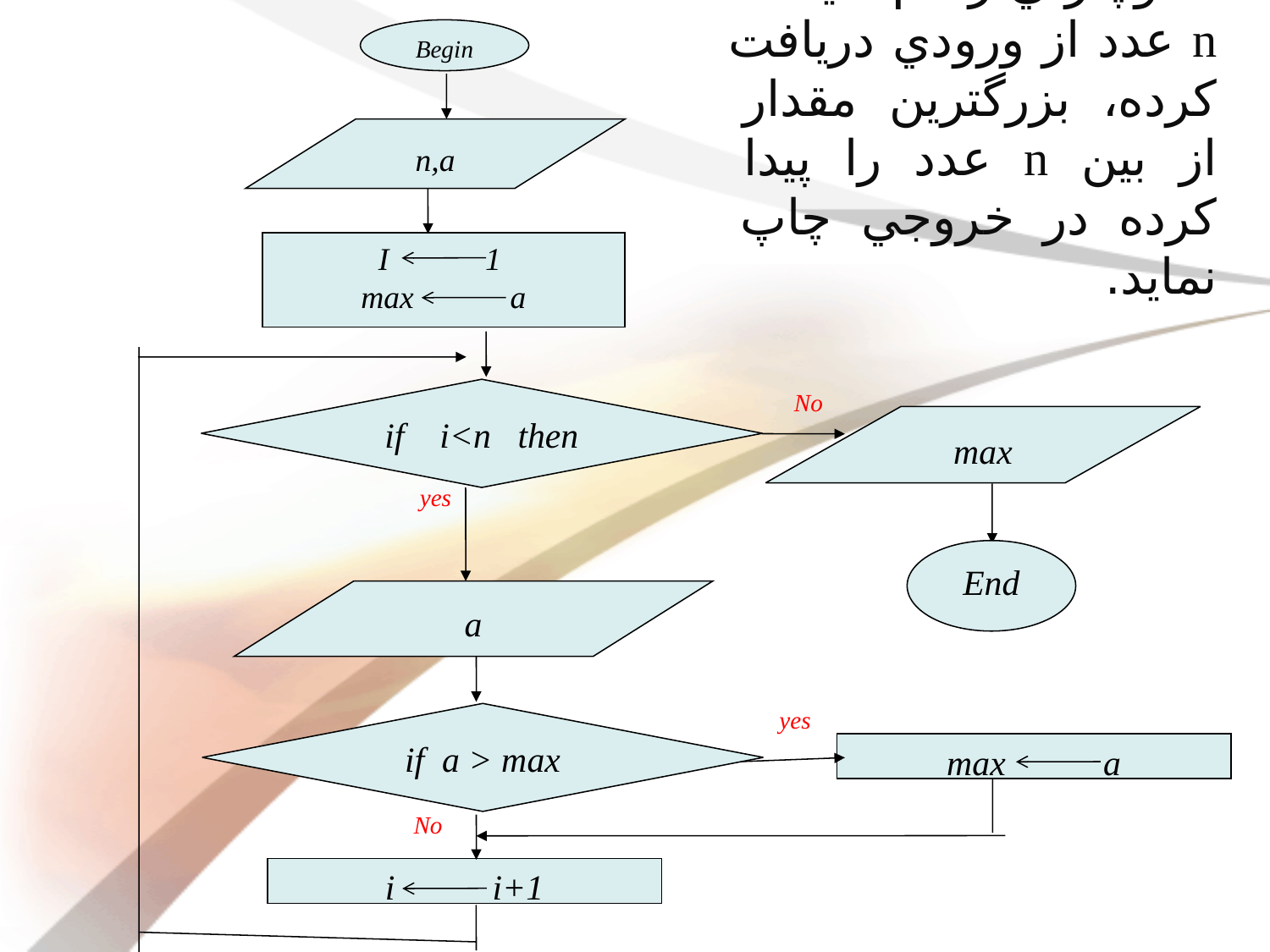

فلوچارتي رسم كنيد كه n عدد از ورودي دريافت كرده، بزرگترين مقدار از بين n عدد را پيدا كرده در خروجي چاپ نمايد.
Begin

n,a

I            1
max            a

if    i<n   then
No
max

yes

End
a

yes
if  a > max
max           a

No

i           i+1